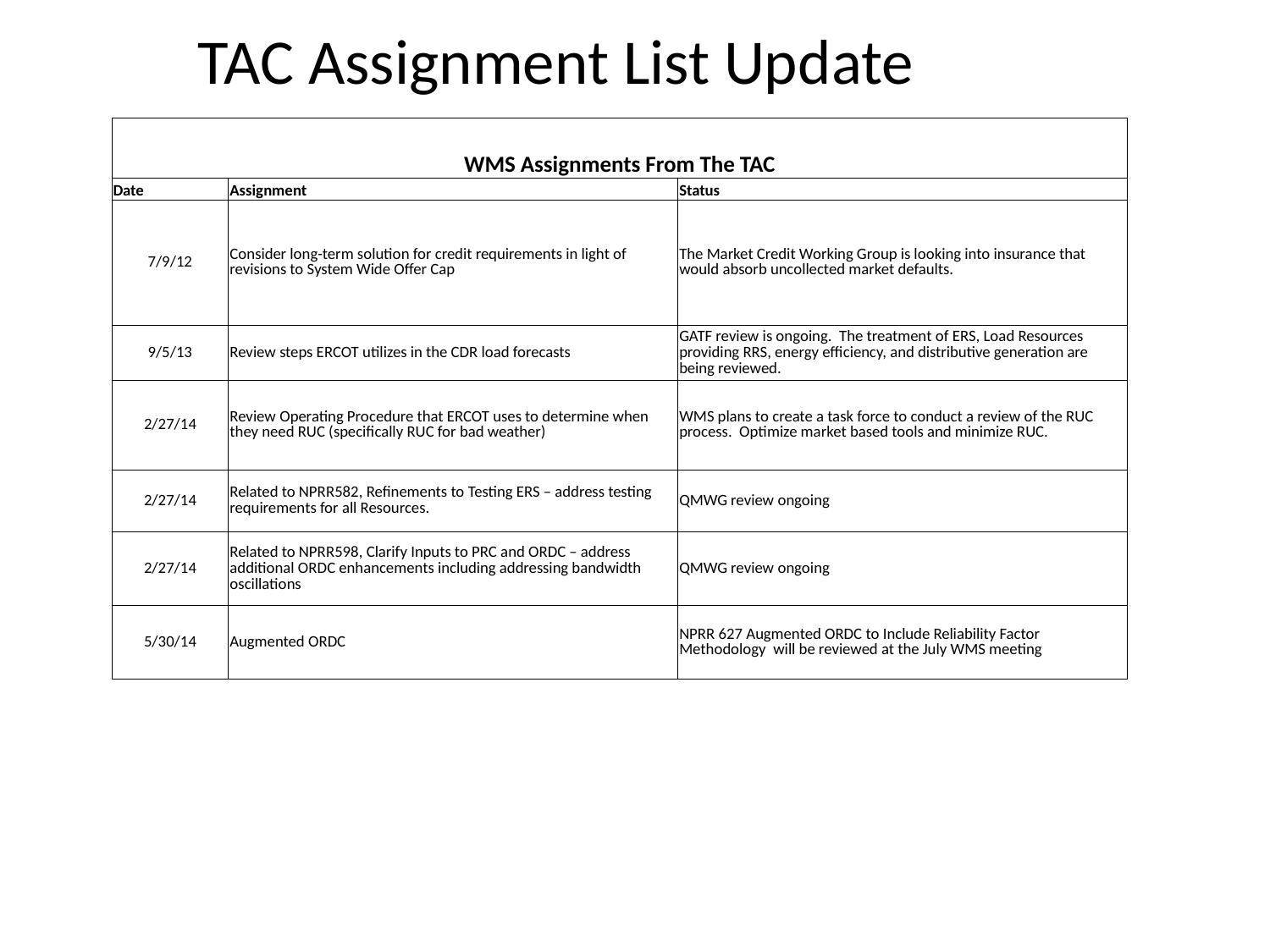

# TAC Assignment List Update
| WMS Assignments From The TAC |  |  |
| --- | --- | --- |
| Date | Assignment | Status |
| 7/9/12 | Consider long-term solution for credit requirements in light of revisions to System Wide Offer Cap | The Market Credit Working Group is looking into insurance that would absorb uncollected market defaults. |
| 9/5/13 | Review steps ERCOT utilizes in the CDR load forecasts | GATF review is ongoing. The treatment of ERS, Load Resources providing RRS, energy efficiency, and distributive generation are being reviewed. |
| 2/27/14 | Review Operating Procedure that ERCOT uses to determine when they need RUC (specifically RUC for bad weather) | WMS plans to create a task force to conduct a review of the RUC process. Optimize market based tools and minimize RUC. |
| 2/27/14 | Related to NPRR582, Refinements to Testing ERS – address testing requirements for all Resources. | QMWG review ongoing |
| 2/27/14 | Related to NPRR598, Clarify Inputs to PRC and ORDC – address additional ORDC enhancements including addressing bandwidth oscillations | QMWG review ongoing |
| 5/30/14 | Augmented ORDC | NPRR 627 Augmented ORDC to Include Reliability Factor Methodology will be reviewed at the July WMS meeting |